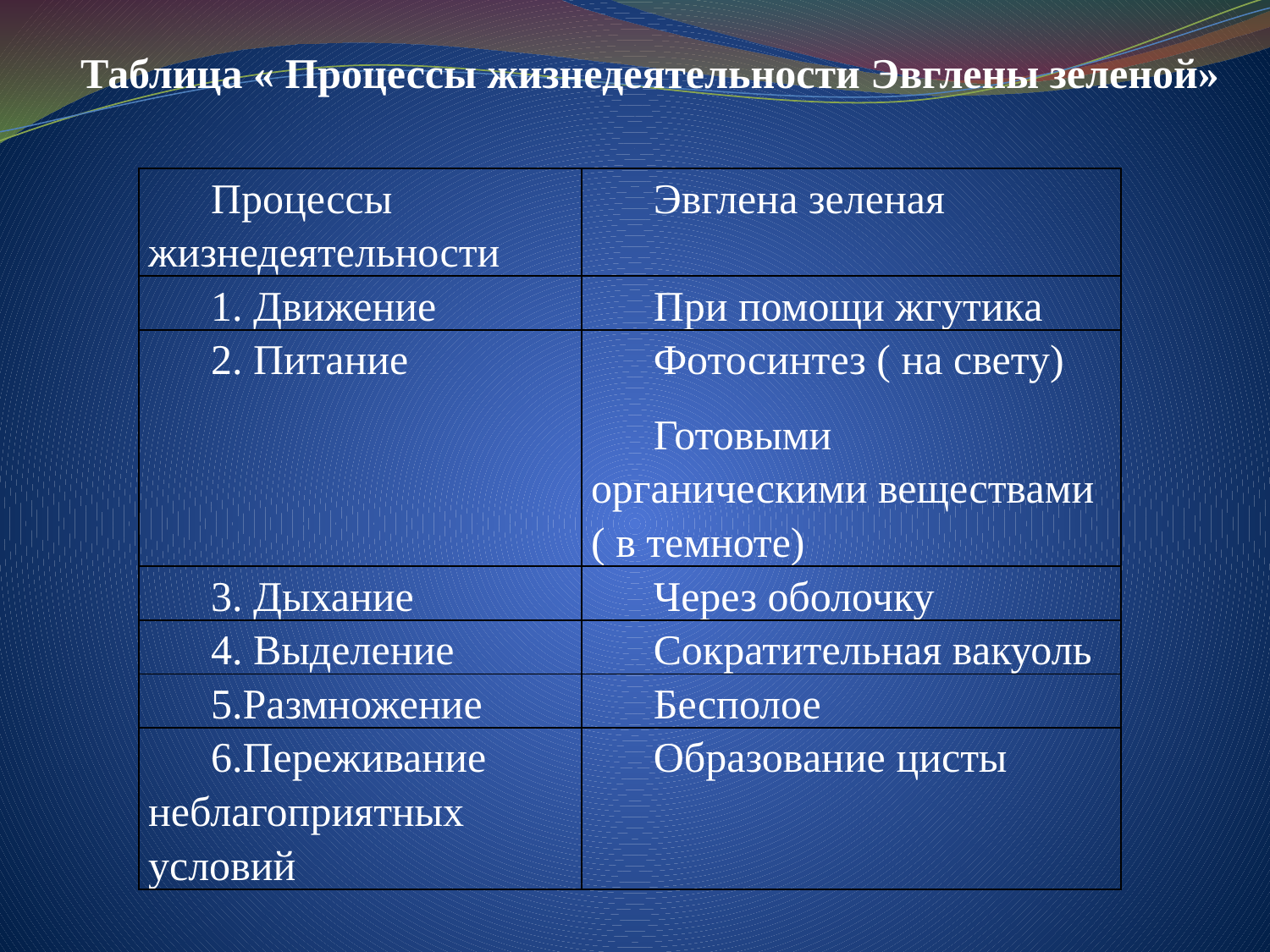

Таблица « Процессы жизнедеятельности Эвглены зеленой»
| Процессы жизнедеятельности | Эвглена зеленая |
| --- | --- |
| 1. Движение | При помощи жгутика |
| 2. Питание | Фотосинтез ( на свету) Готовыми органическими веществами ( в темноте) |
| 3. Дыхание | Через оболочку |
| 4. Выделение | Сократительная вакуоль |
| 5.Размножение | Бесполое |
| 6.Переживание неблагоприятных условий | Образование цисты |